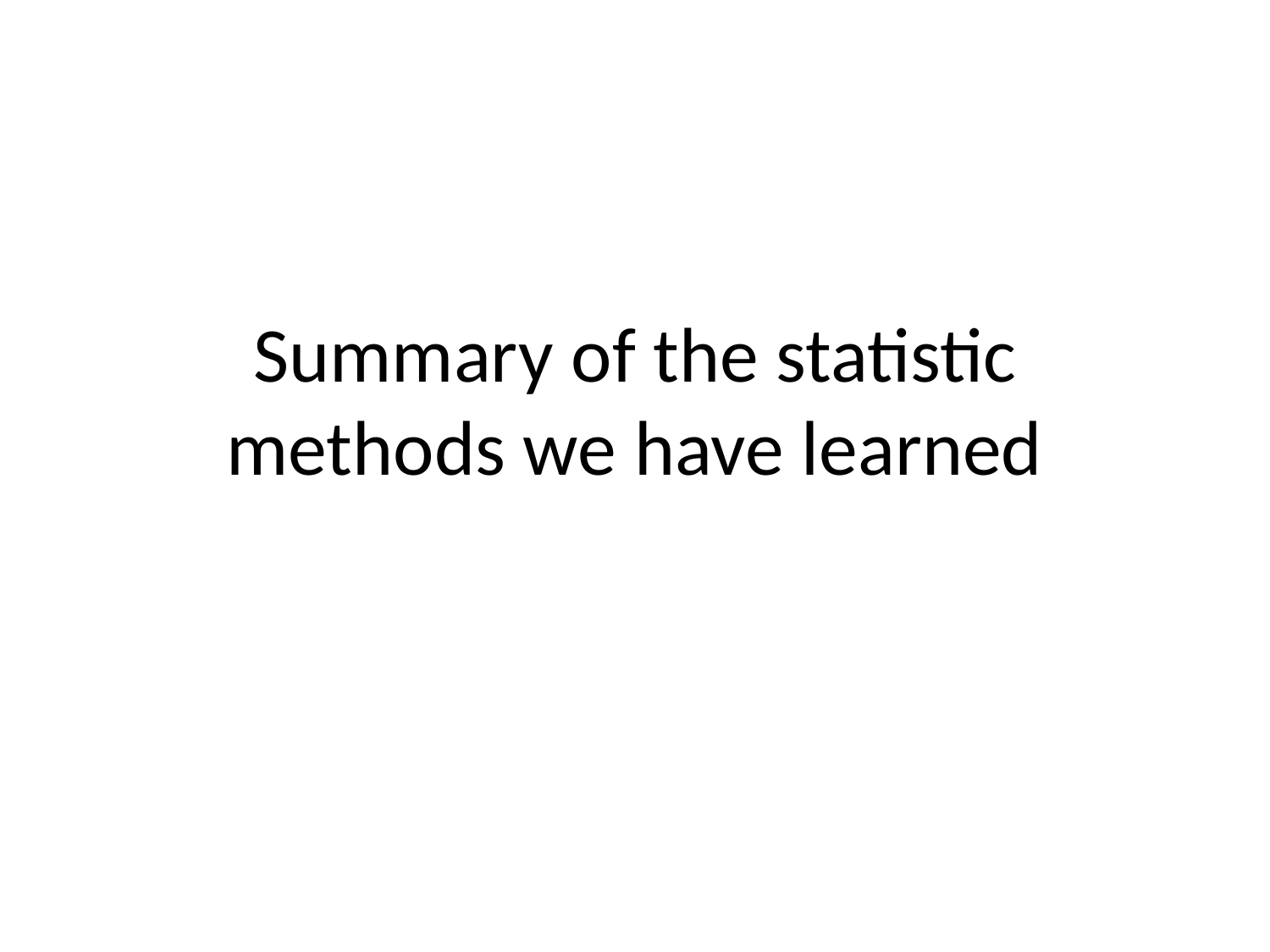

# Summary of the statistic methods we have learned